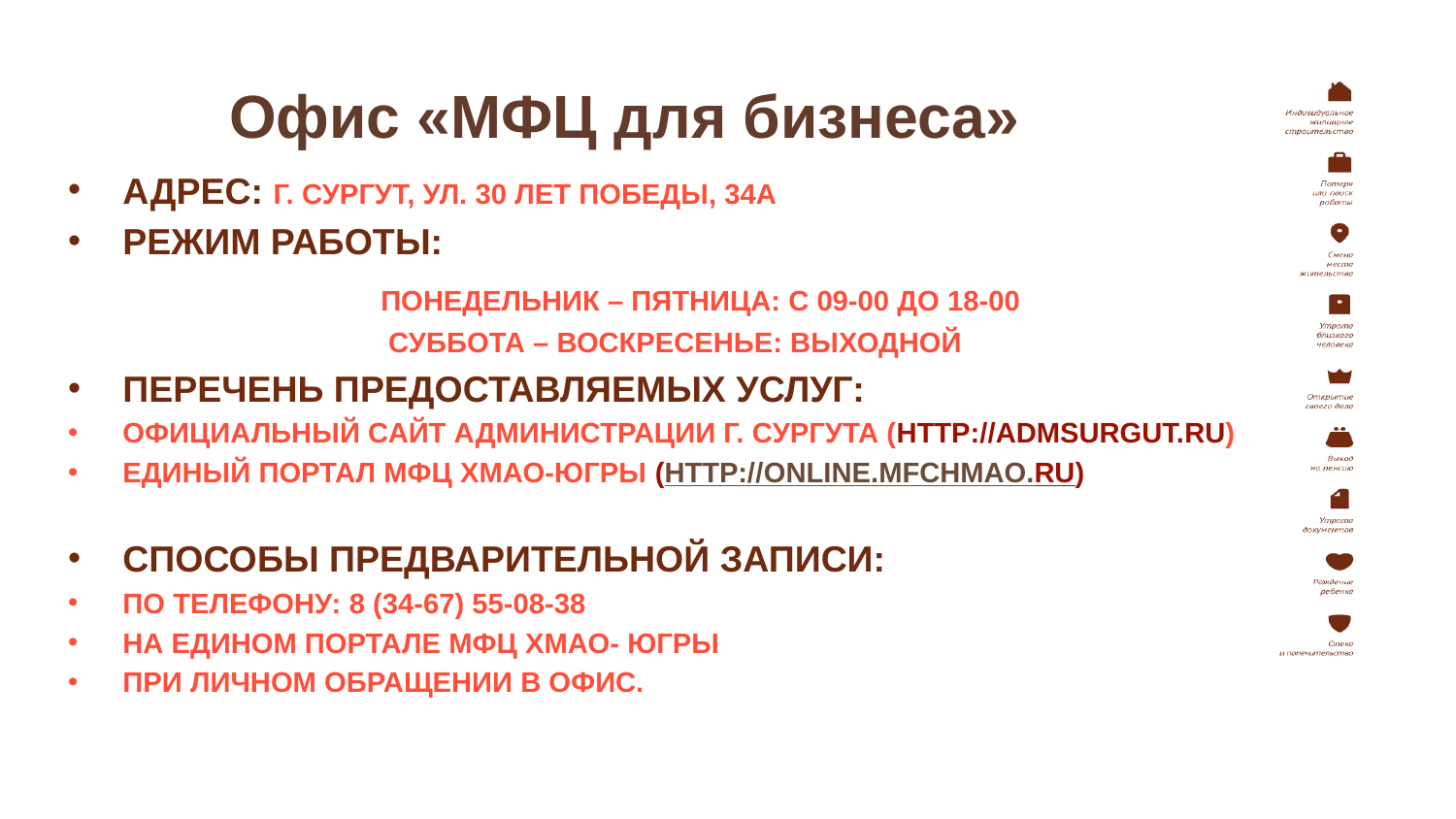

# Офис «МФЦ для бизнеса»
Адрес: г. Сургут, ул. 30 лет Победы, 34а
Режим работы:
                            понедельник – пятница: с 09-00 до 18-00
                                        суббота – воскресенье: выходной
Перечень предоставляемых услуг:
Официальный сайт Администрации г. Сургута (http://admsurgut.ru)
Единый портал МФЦ ХМАО-Югры (http://online.mfchmao.ru)

Способы Предварительной записи:
По телефону: 8 (34-67) 55-08-38
на Едином портале МФЦ ХМАО- Югры
При личном обращении в офис.